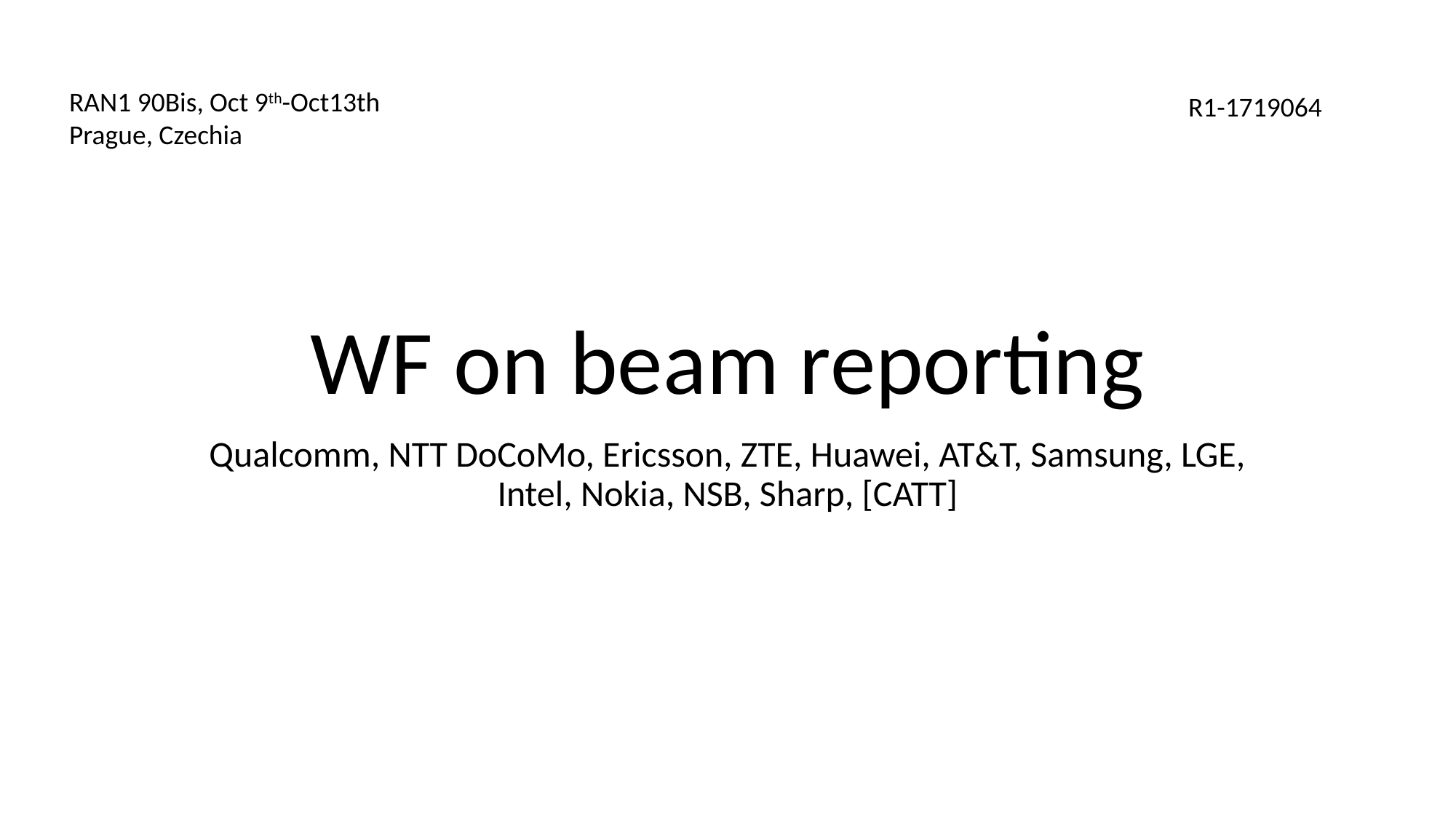

RAN1 90Bis, Oct 9th-Oct13th
Prague, Czechia
R1-1719064
# WF on beam reporting
Qualcomm, NTT DoCoMo, Ericsson, ZTE, Huawei, AT&T, Samsung, LGE, Intel, Nokia, NSB, Sharp, [CATT]